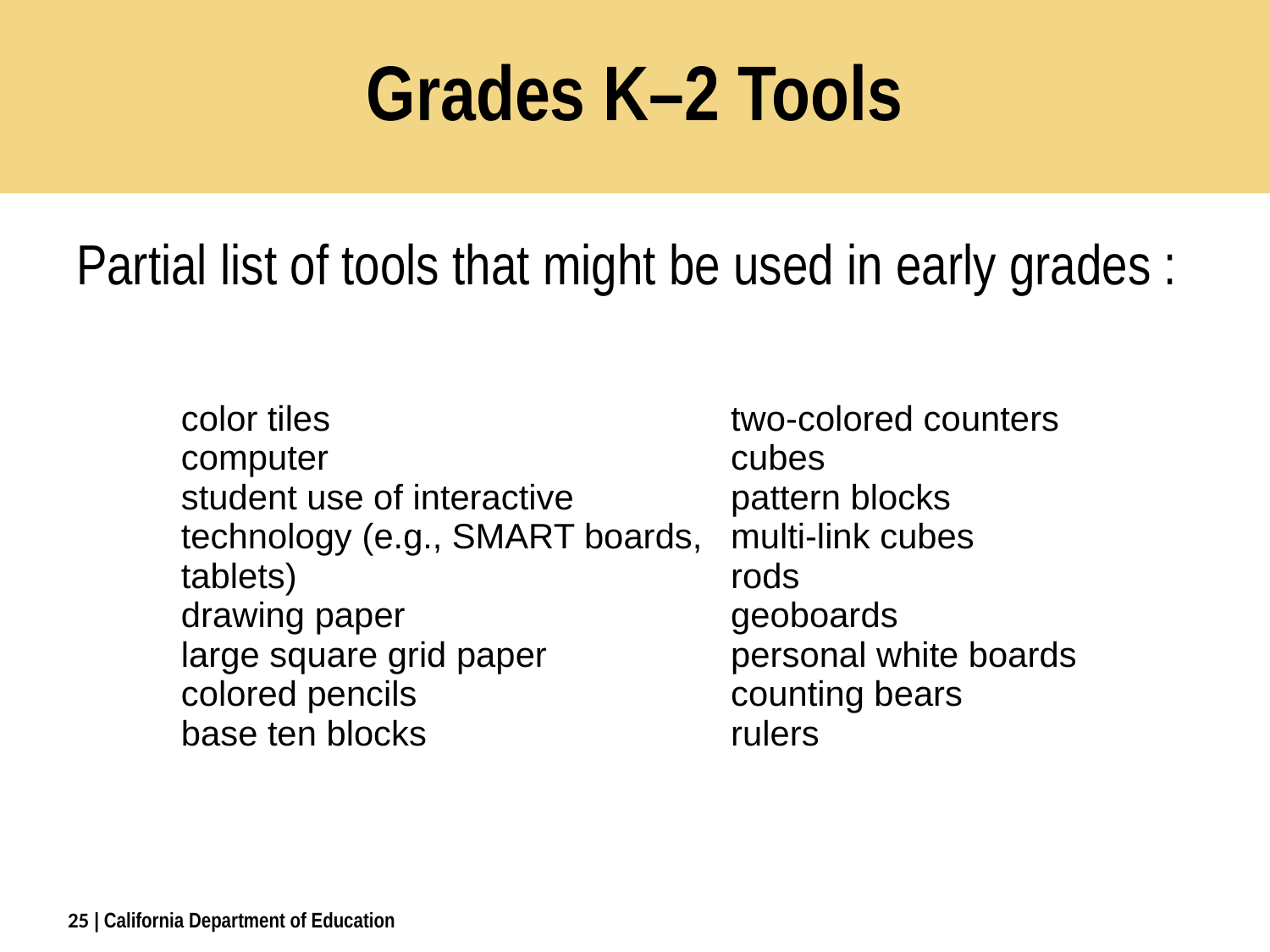

# Grades K–2 Tools
Partial list of tools that might be used in early grades :

| color tiles computer student use of interactive technology (e.g., SMART boards, tablets) drawing paper large square grid paper colored pencils base ten blocks | two-colored counters cubes pattern blocks multi-link cubes rods geoboards personal white boards counting bears rulers |
| --- | --- |
25
| California Department of Education